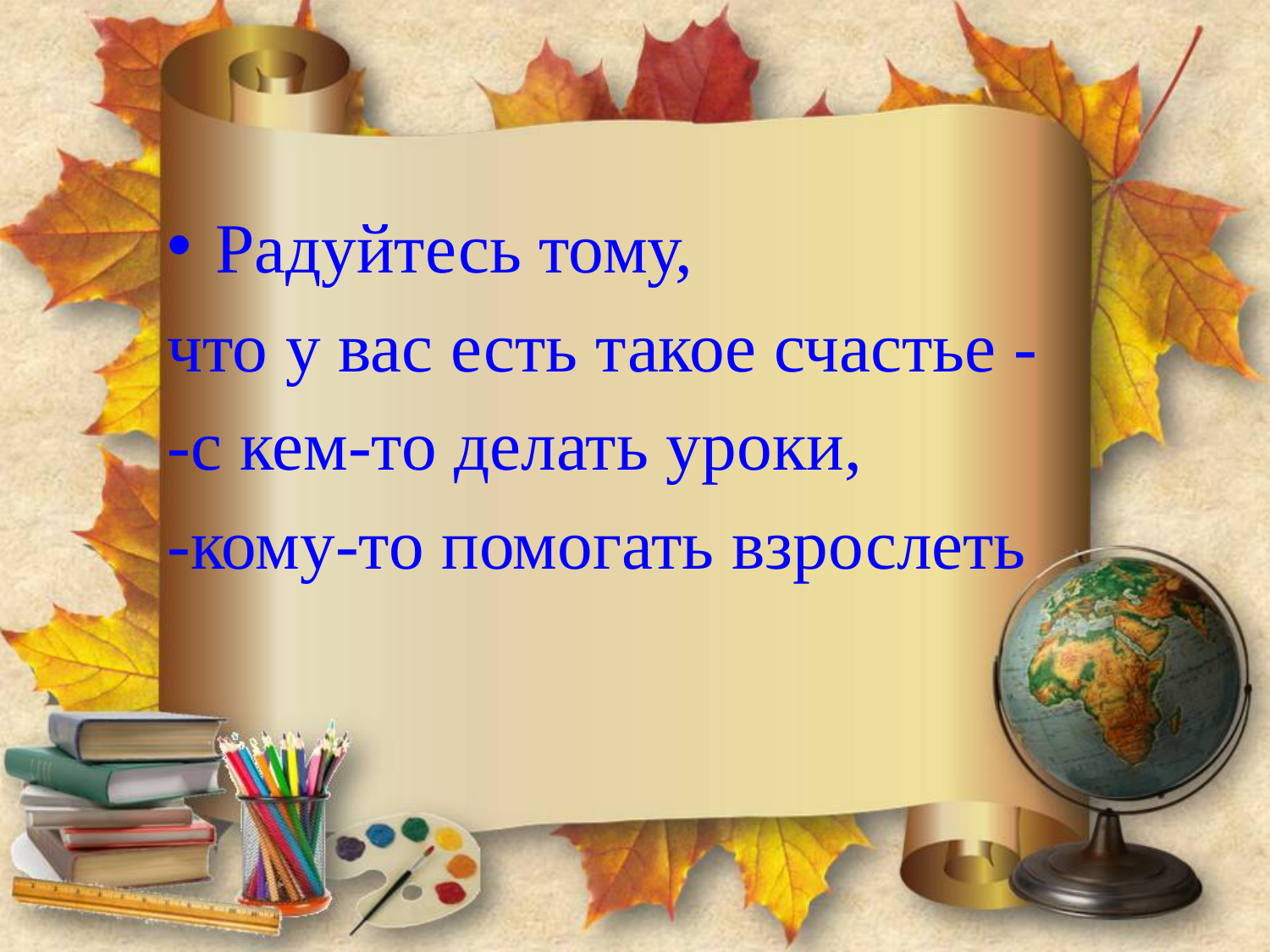

Радуйтесь тому,
что у вас есть такое счастье -
-с кем-то делать уроки,
-кому-то помогать взрослеть